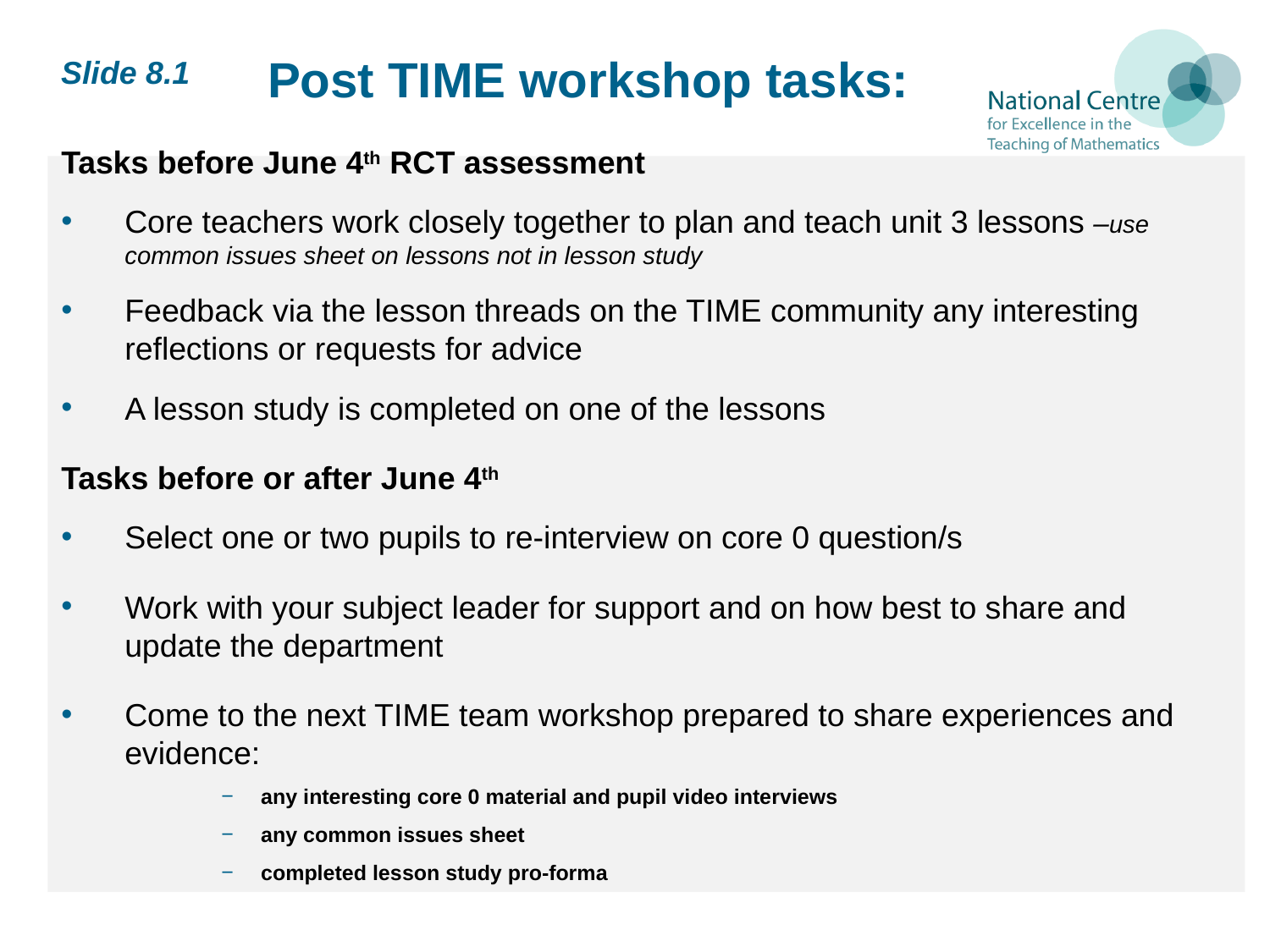

# Post TIME workshop tasks:
Slide 8.1
Tasks before June 4th RCT assessment
Core teachers work closely together to plan and teach unit 3 lessons –use common issues sheet on lessons not in lesson study
Feedback via the lesson threads on the TIME community any interesting reflections or requests for advice
A lesson study is completed on one of the lessons
Tasks before or after June 4th
Select one or two pupils to re-interview on core 0 question/s
Work with your subject leader for support and on how best to share and update the department
Come to the next TIME team workshop prepared to share experiences and evidence:
any interesting core 0 material and pupil video interviews
any common issues sheet
completed lesson study pro-forma